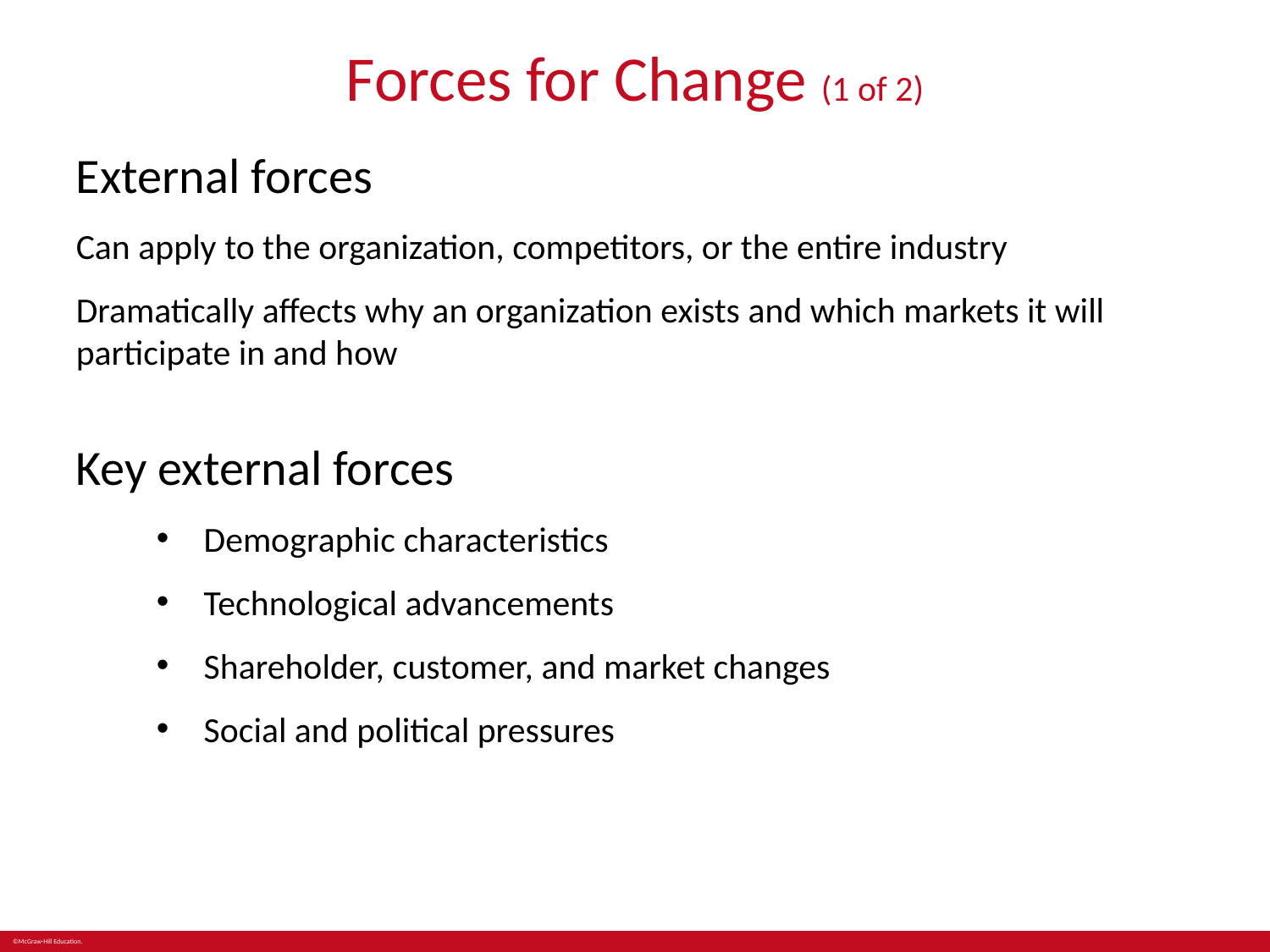

# Forces for Change (1 of 2)
External forces
Can apply to the organization, competitors, or the entire industry
Dramatically affects why an organization exists and which markets it will participate in and how

Key external forces
Demographic characteristics
Technological advancements
Shareholder, customer, and market changes
Social and political pressures